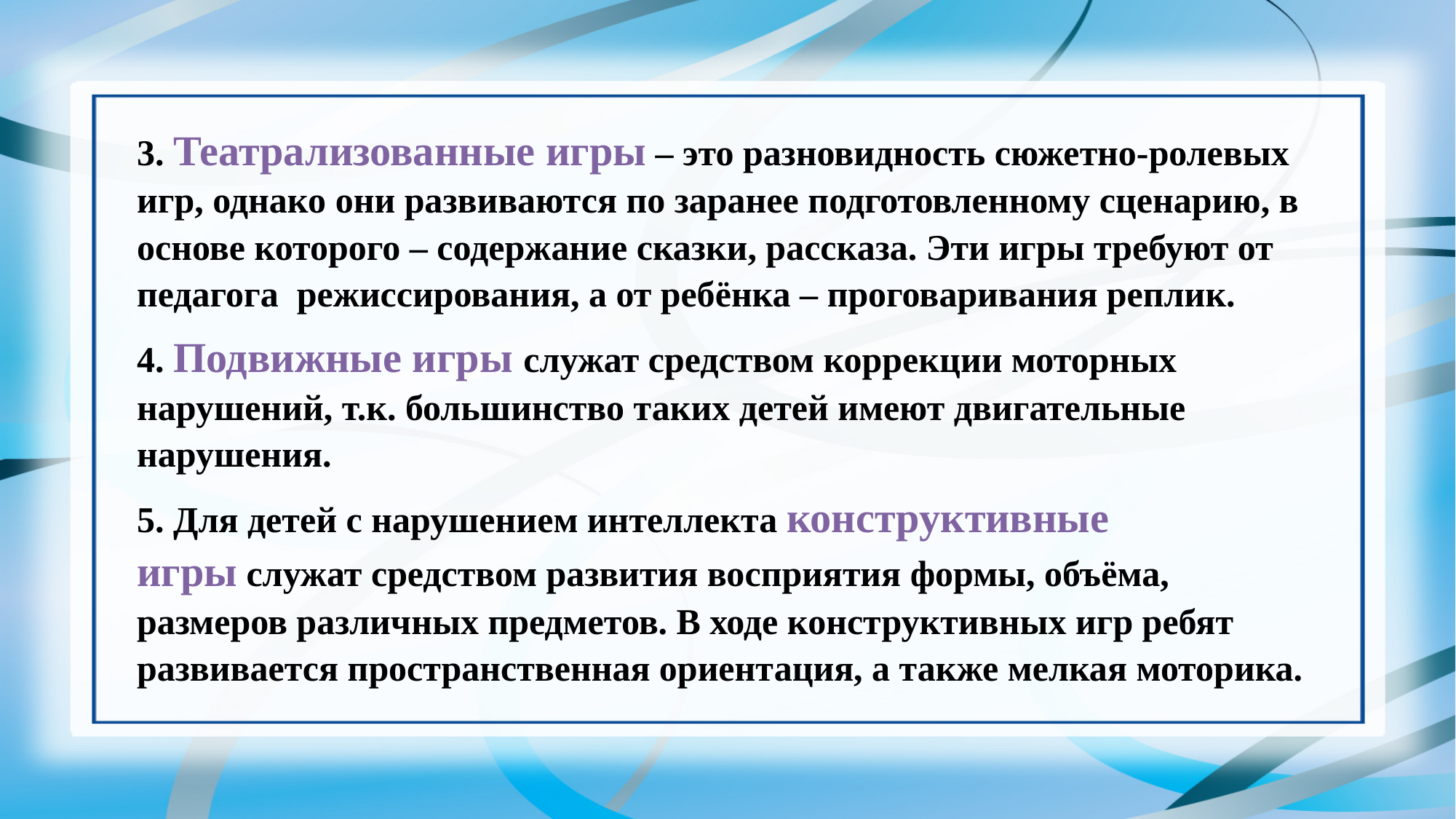

3. Театрализованные игры – это разновидность сюжетно-ролевых игр, однако они развиваются по заранее подготовленному сценарию, в основе которого – содержание сказки, рассказа. Эти игры требуют от педагога  режиссирования, а от ребёнка – проговаривания реплик.
4. Подвижные игры служат средством коррекции моторных нарушений, т.к. большинство таких детей имеют двигательные нарушения.
5. Для детей с нарушением интеллекта конструктивные игры служат средством развития восприятия формы, объёма, размеров различных предметов. В ходе конструктивных игр ребят развивается пространственная ориентация, а также мелкая моторика.